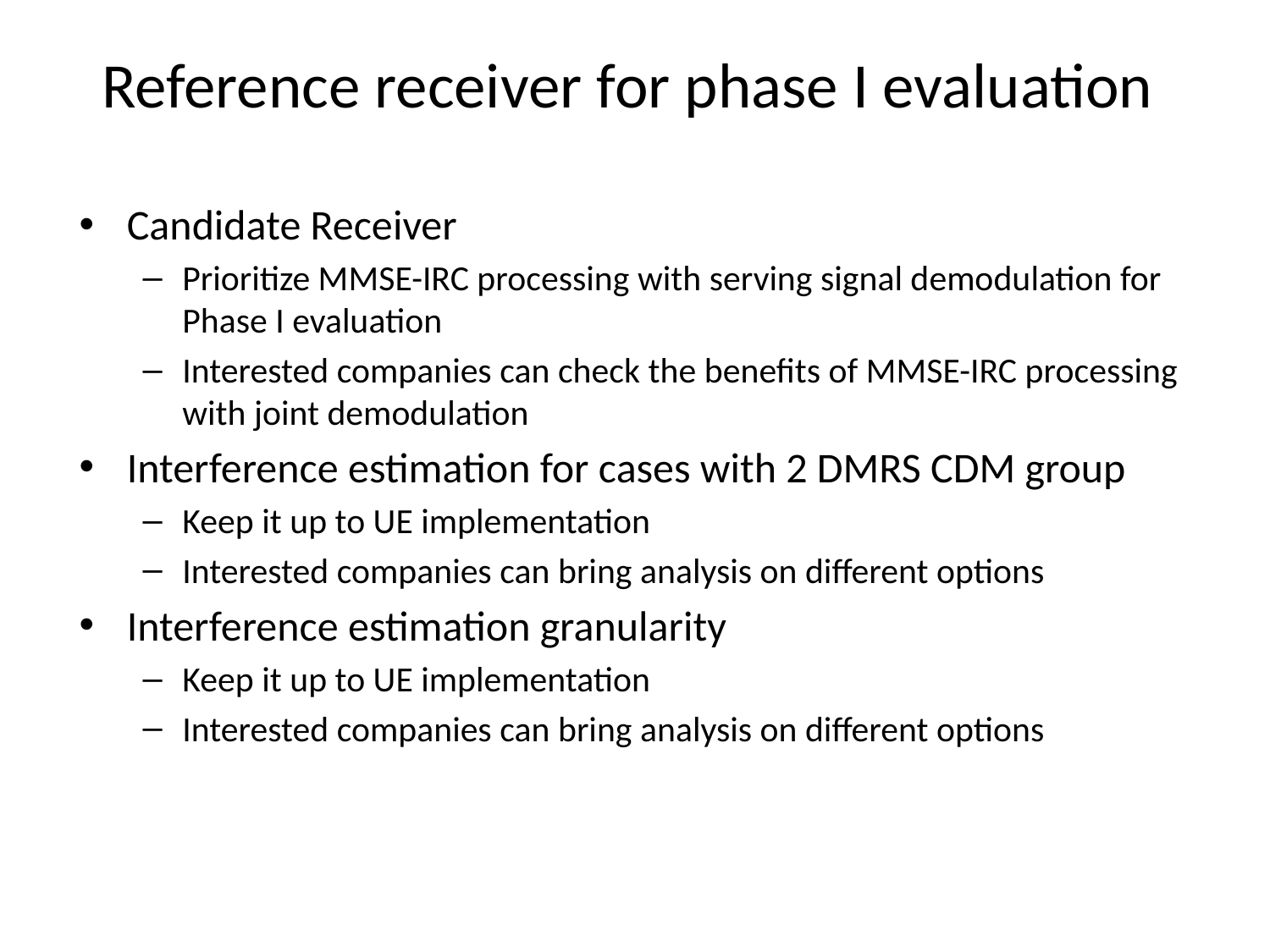

# Reference receiver for phase I evaluation
Candidate Receiver
Prioritize MMSE-IRC processing with serving signal demodulation for Phase I evaluation
Interested companies can check the benefits of MMSE-IRC processing with joint demodulation
Interference estimation for cases with 2 DMRS CDM group
Keep it up to UE implementation
Interested companies can bring analysis on different options
Interference estimation granularity
Keep it up to UE implementation
Interested companies can bring analysis on different options